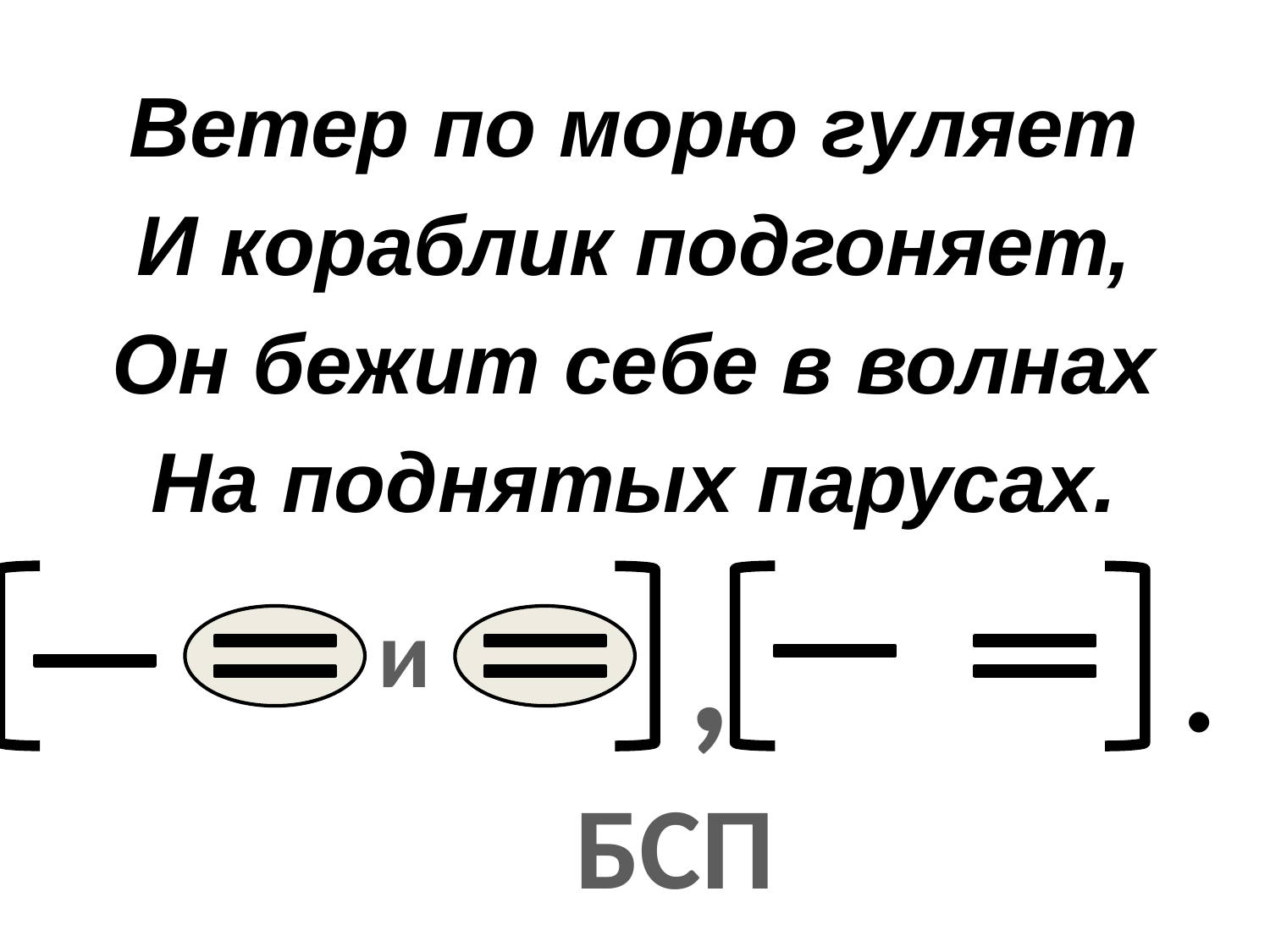

Ветер по морю гуляет
И кораблик подгоняет,
Он бежит себе в волнах
На поднятых парусах.

,
.

и

БСП